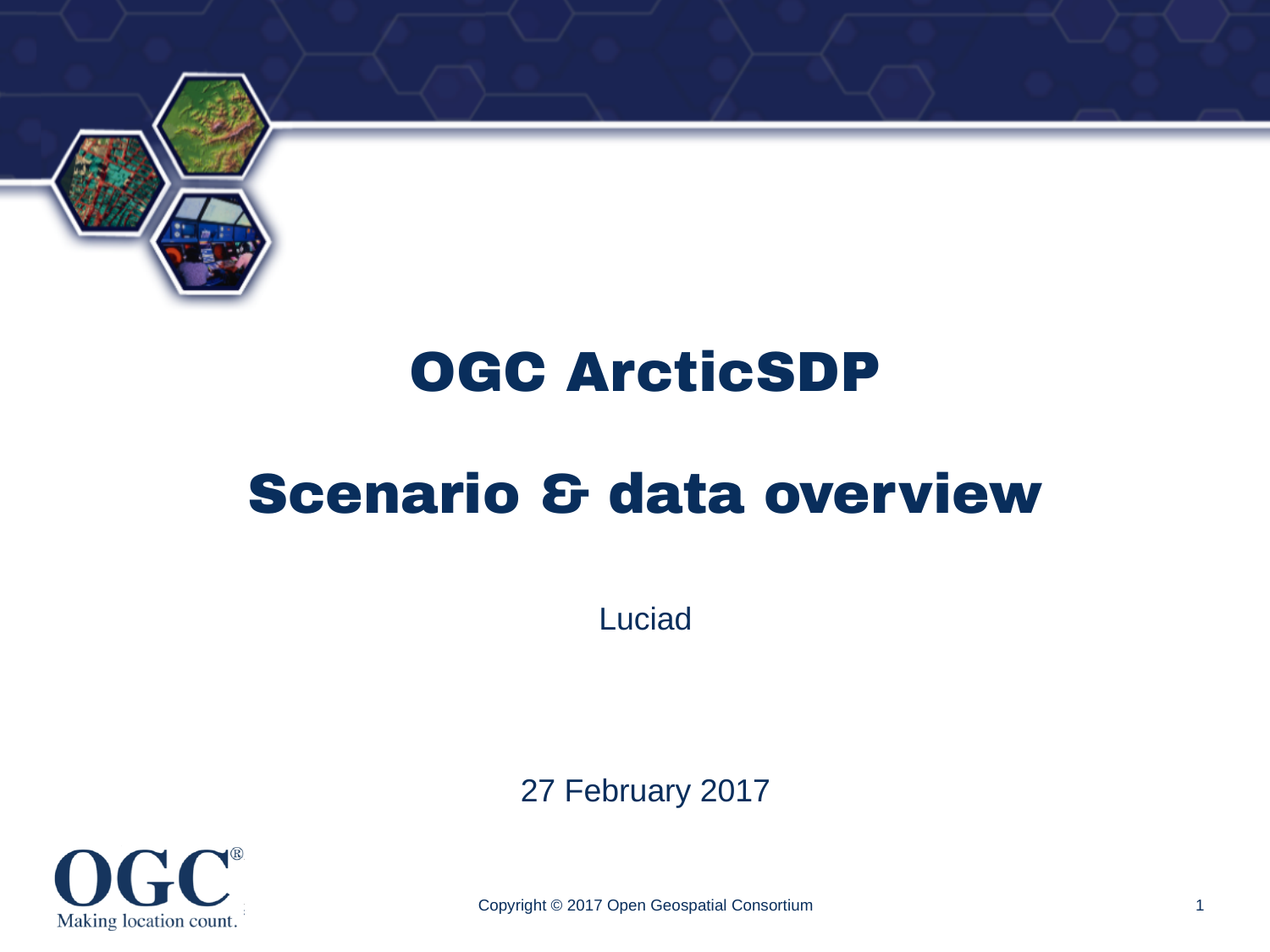

# OGC ArcticSDP Scenario & data overview
Luciad

27 February 2017
Copyright © 2017 Open Geospatial Consortium
1